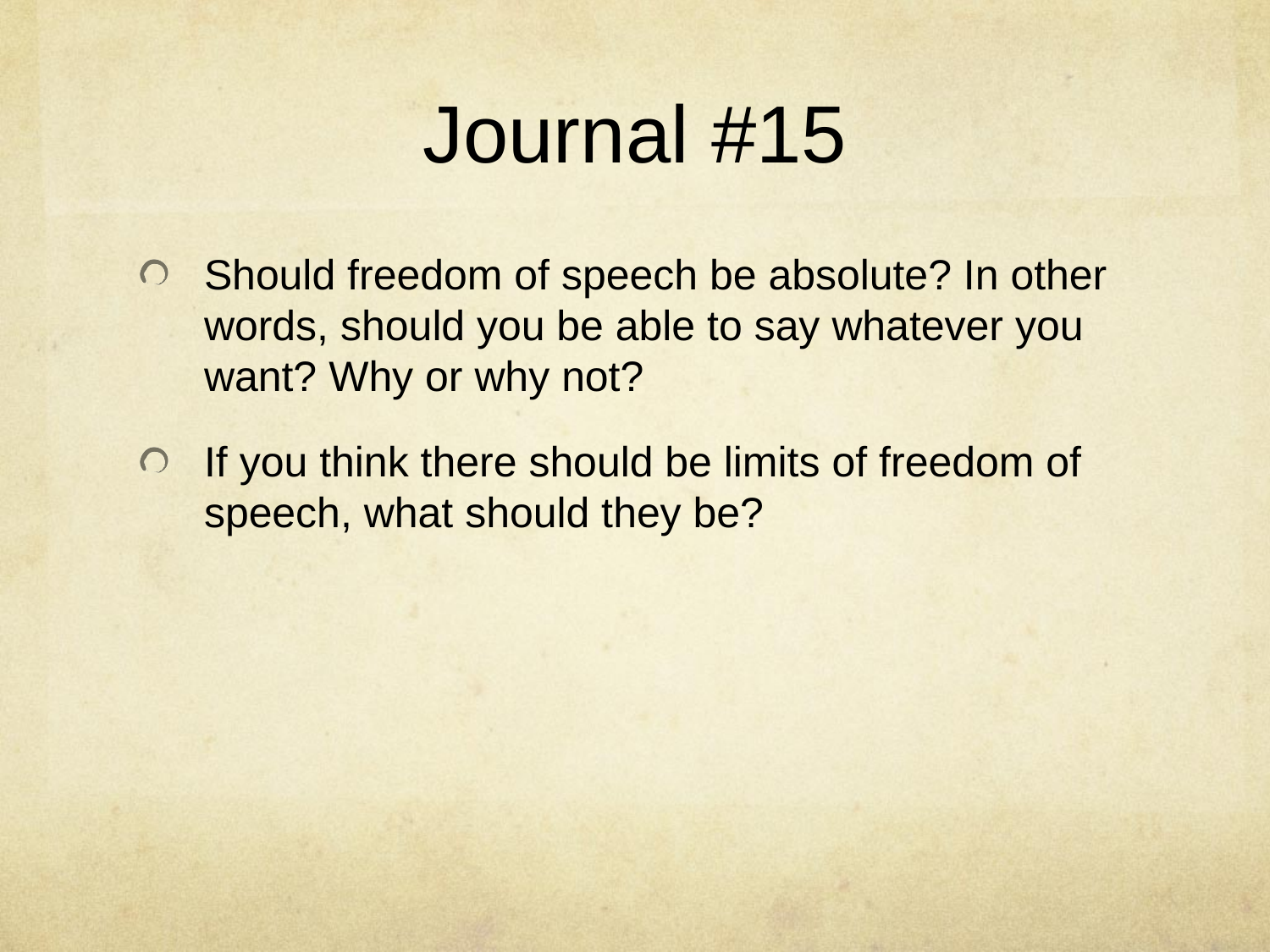

# Journal #15
Should freedom of speech be absolute? In other words, should you be able to say whatever you want? Why or why not?
If you think there should be limits of freedom of speech, what should they be?